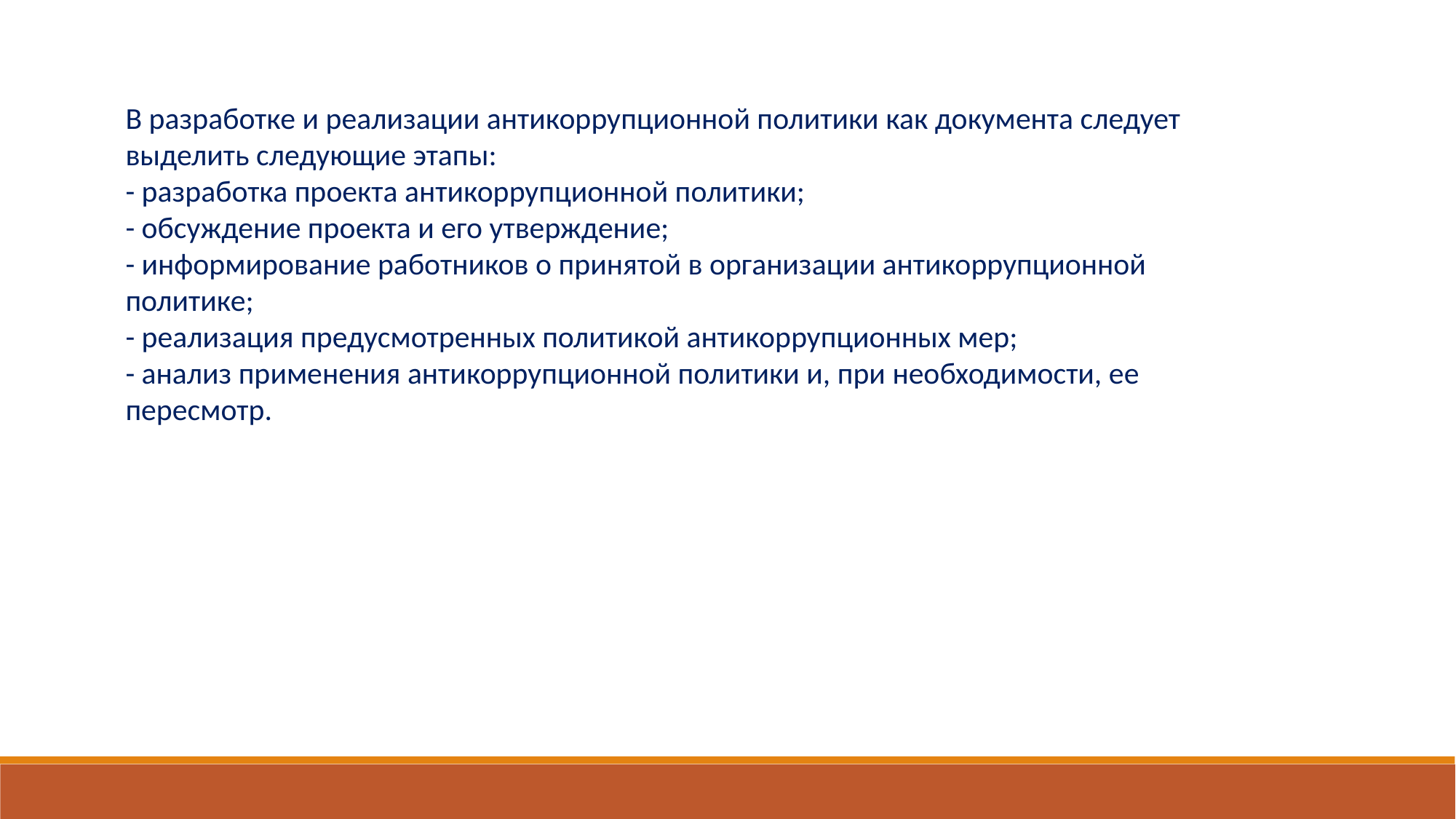

В разработке и реализации антикоррупционной политики как документа следует выделить следующие этапы:
- разработка проекта антикоррупционной политики;
- обсуждение проекта и его утверждение;
- информирование работников о принятой в организации антикоррупционной политике;
- реализация предусмотренных политикой антикоррупционных мер;
- анализ применения антикоррупционной политики и, при необходимости, ее пересмотр.